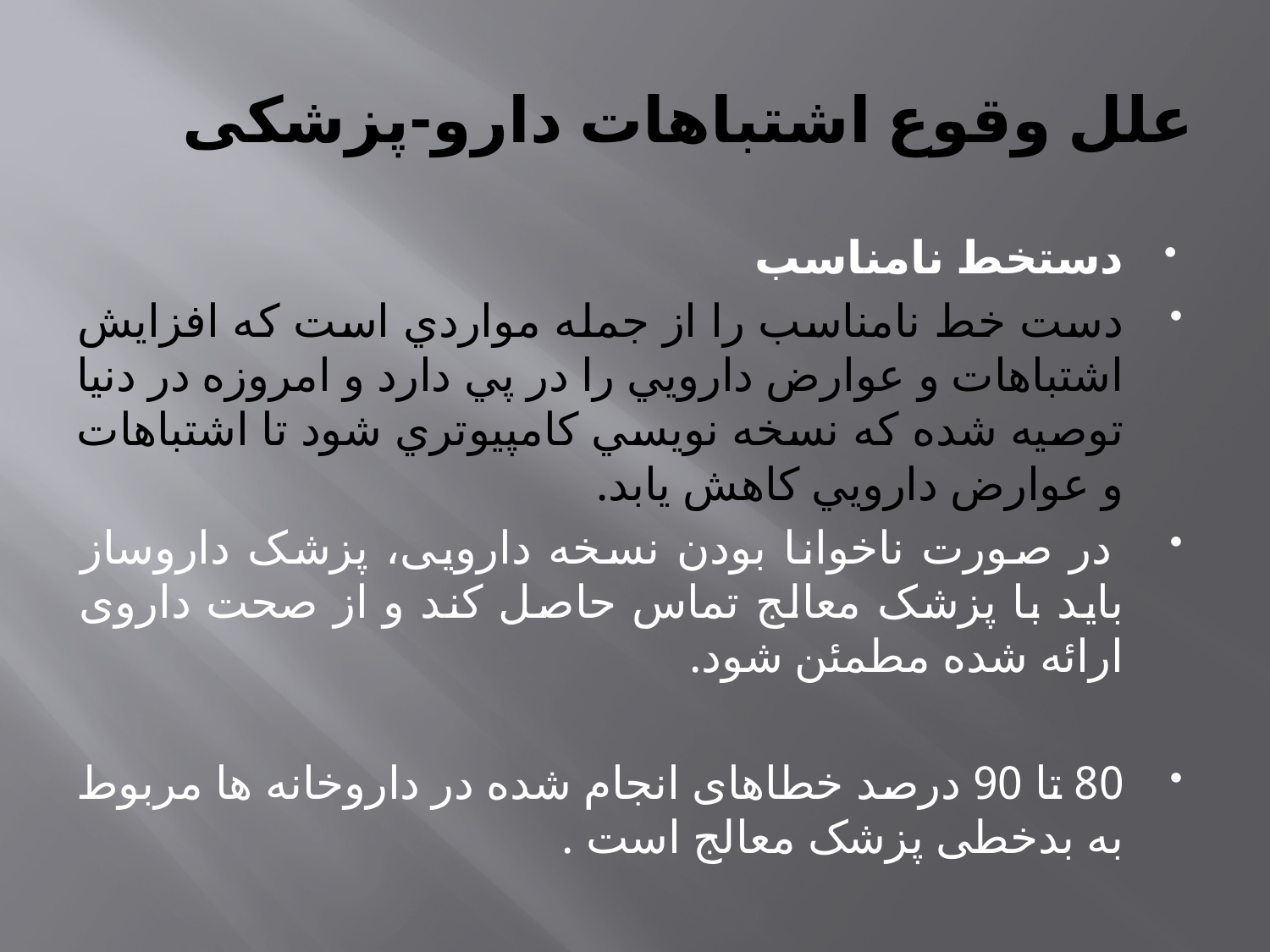

# علل وقوع اشتباهات دارو-پزشکی
دستخط نامناسب
دست خط نامناسب را از جمله مواردي است كه افزايش اشتباهات و عوارض دارويي را در پي دارد و امروزه در دنيا توصيه شده كه نسخه نويسي كامپيوتري شود تا اشتباهات و عوارض دارويي كاهش يابد.
 در صورت ناخوانا بودن نسخه دارویی، پزشک داروساز باید با پزشک معالج تماس حاصل کند و از صحت داروی ارائه شده مطمئن شود.

80 تا 90 درصد خطاهای انجام شده در داروخانه ها مربوط به بدخطی پزشک معالج است .